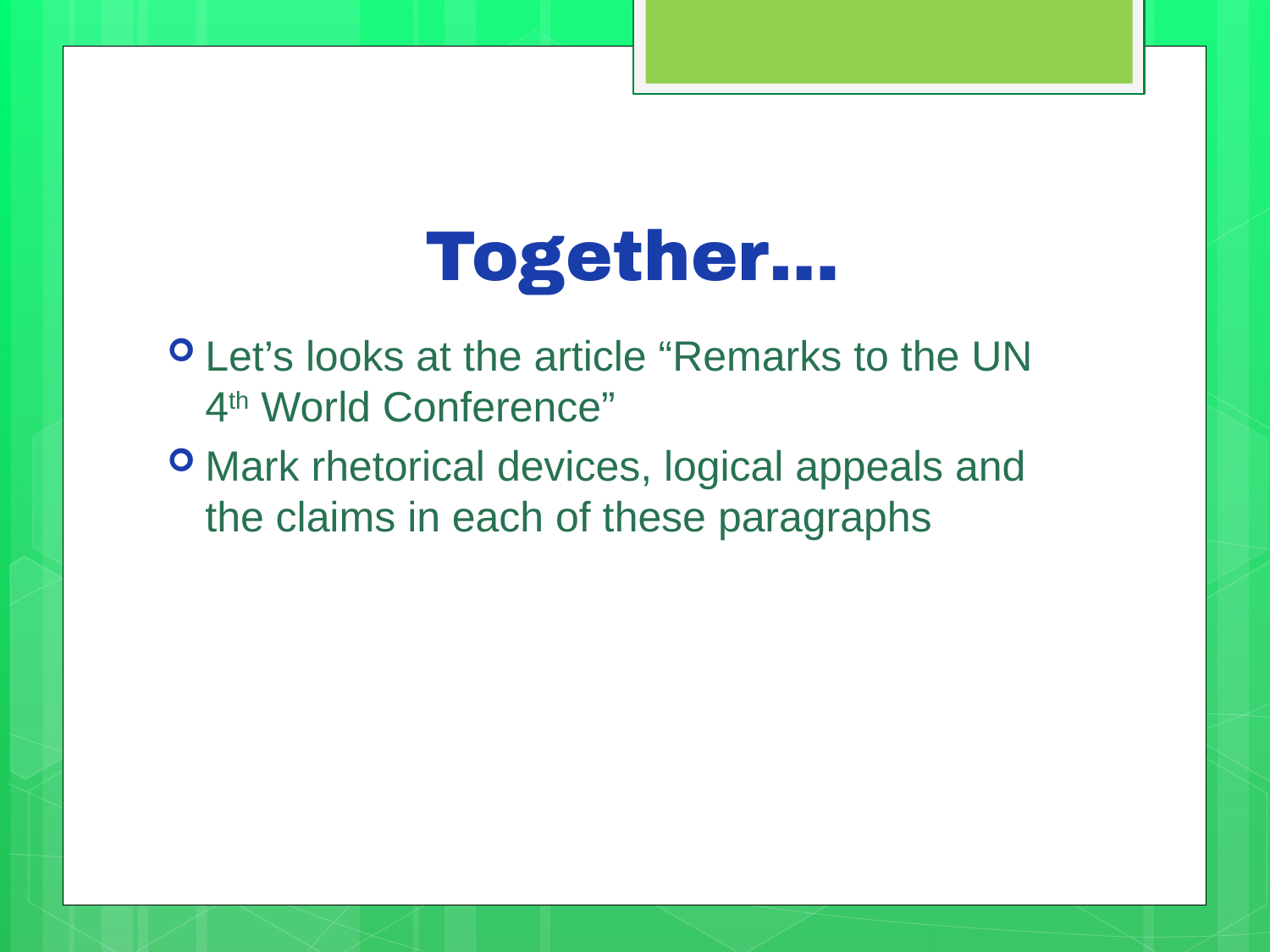

# Together…
Let’s looks at the article “Remarks to the UN 4th World Conference”
Mark rhetorical devices, logical appeals and the claims in each of these paragraphs